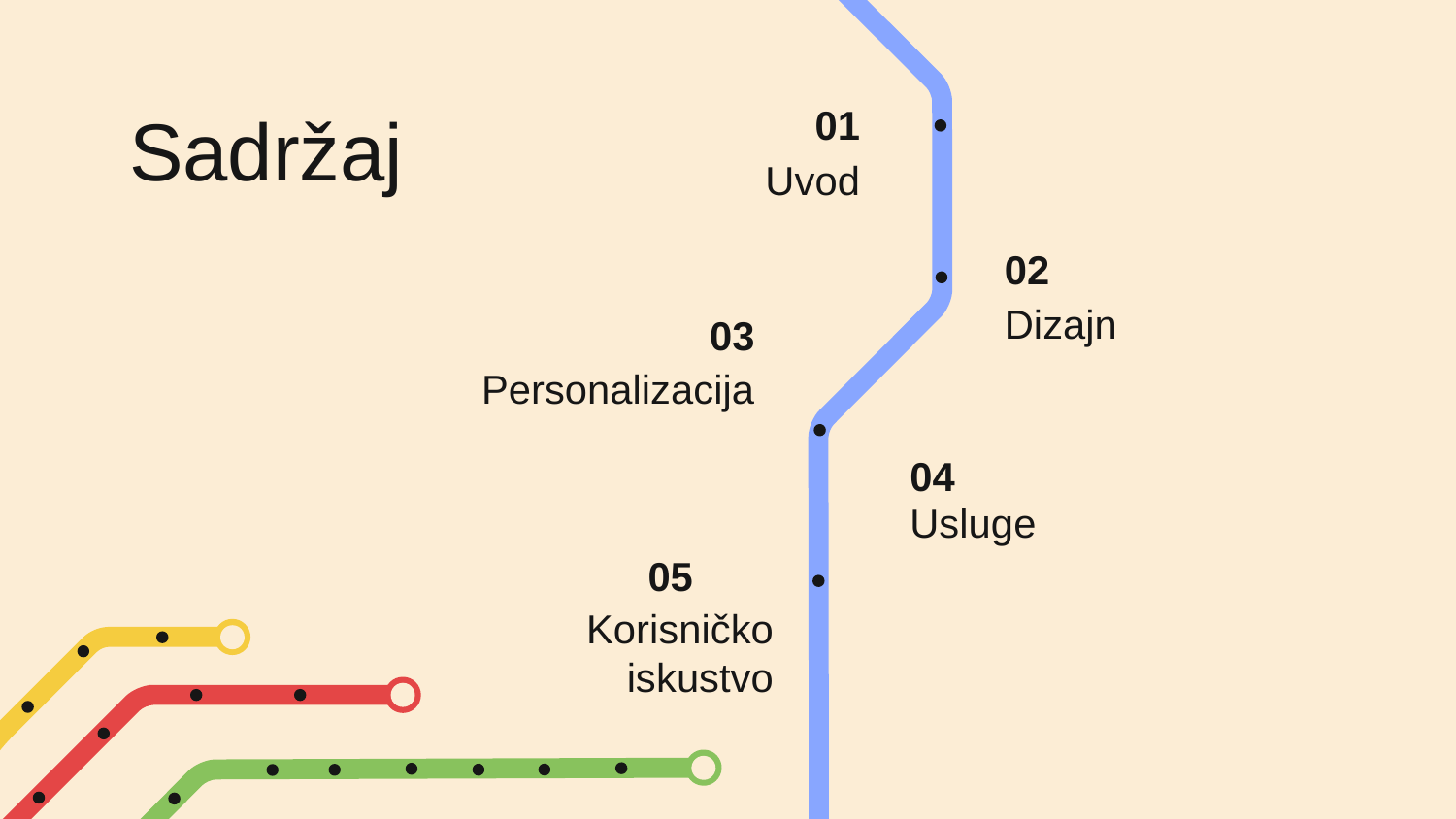

01
# Sadržaj

Uvod
02

Dizajn
03
Personalizacija

04
Usluge
05

Korisničko iskustvo